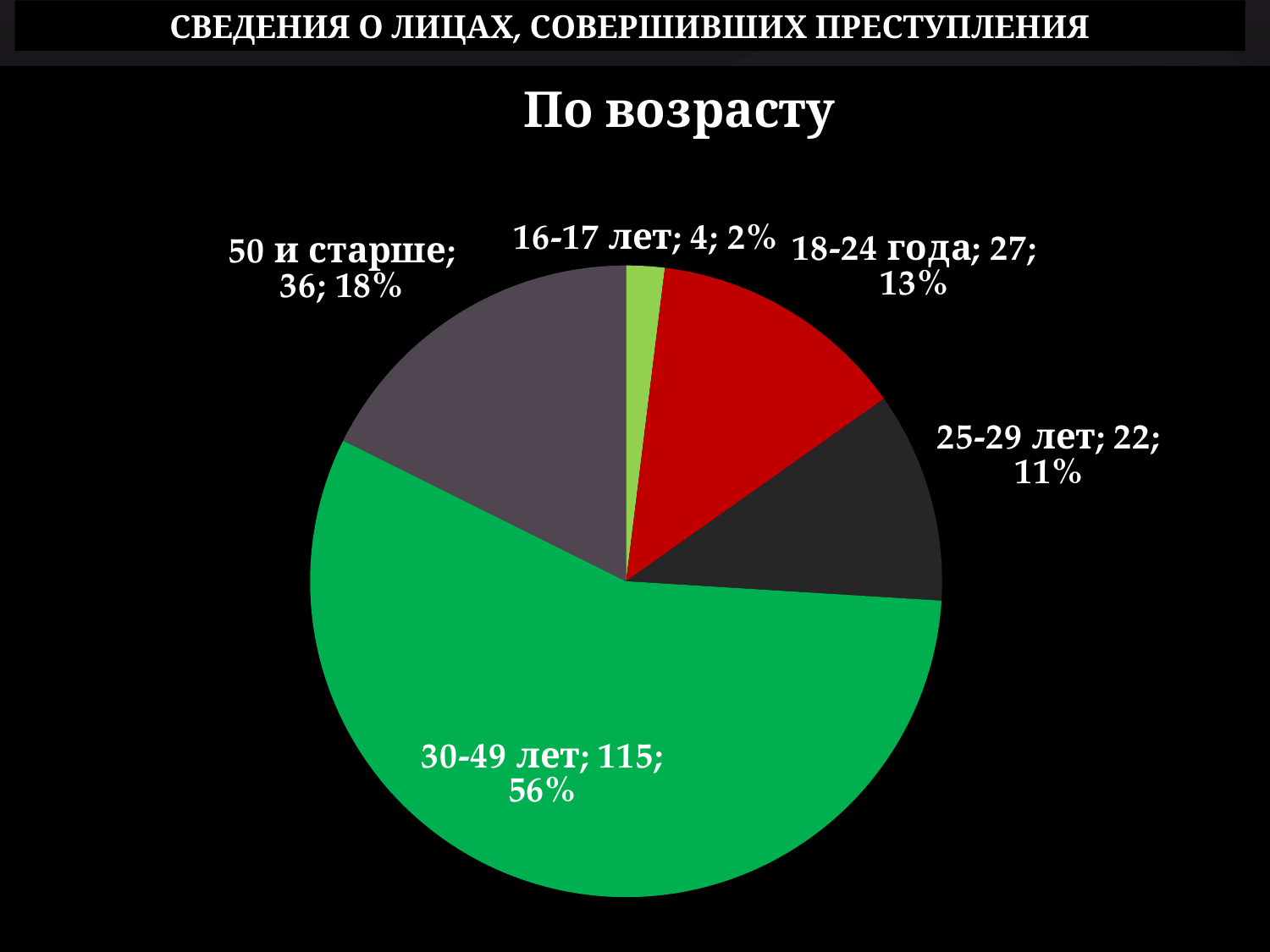

СВЕДЕНИЯ О ЛИЦАХ, СОВЕРШИВШИХ ПРЕСТУПЛЕНИЯ

### Chart: По возрасту

| Category | По возрасту |
|---|---|
| 16-17 лет | 4.0 |
| 18-24 года | 27.0 |
| 25-29 лет | 22.0 |
| 30-49 лет | 115.0 |
| 50 и старше | 36.0 |